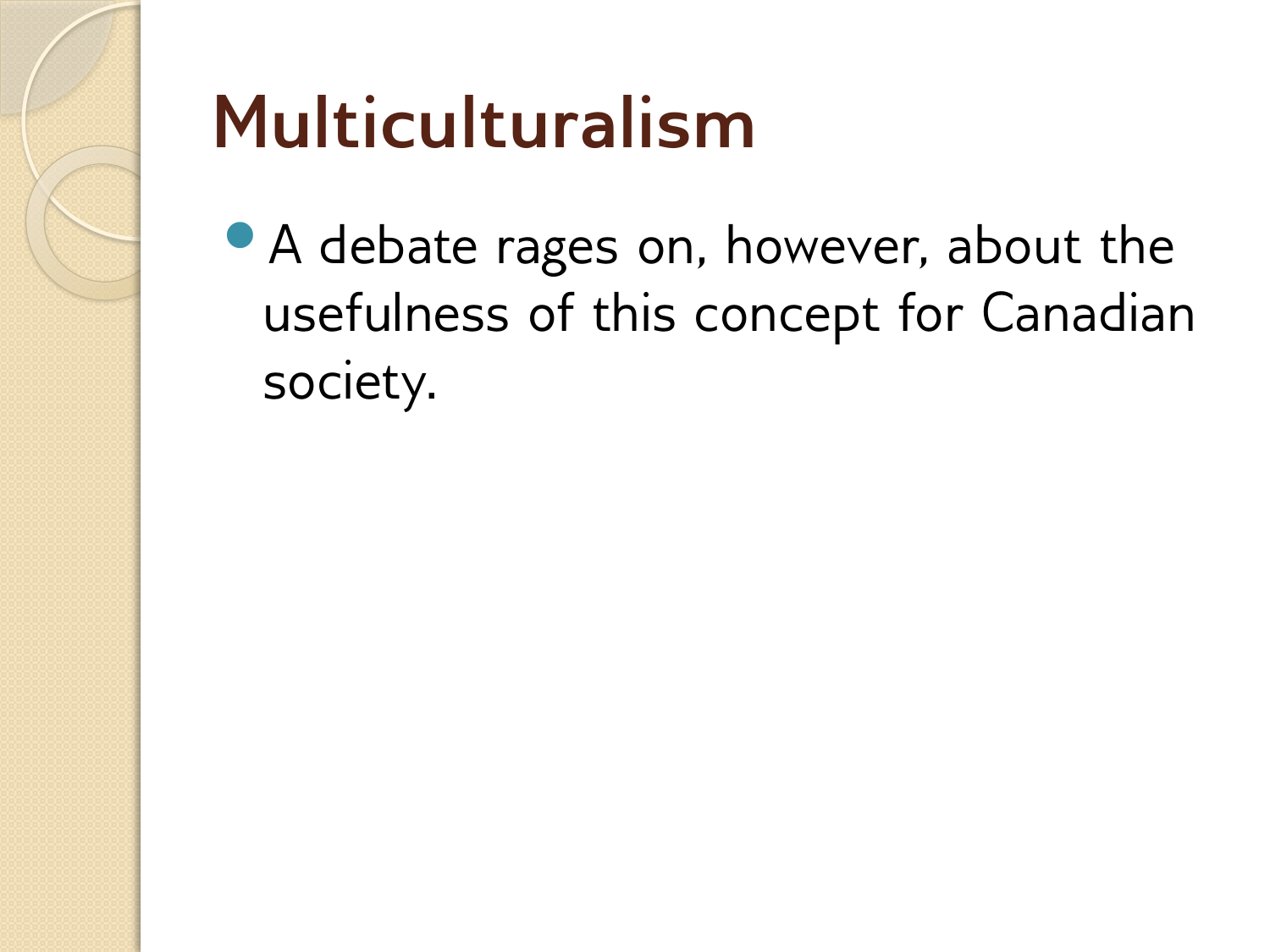

# Multiculturalism
A debate rages on, however, about the usefulness of this concept for Canadian society.